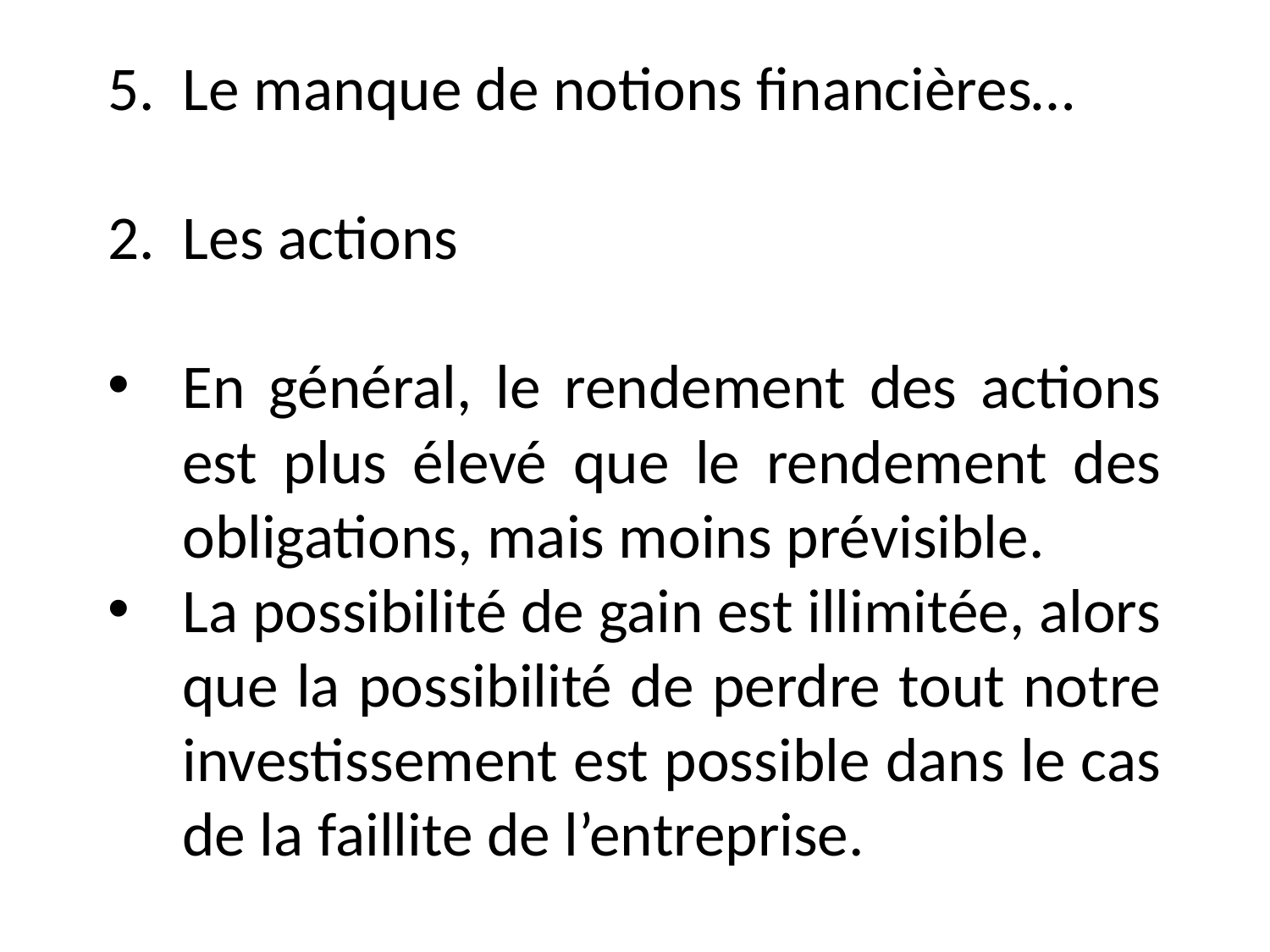

5.  Le manque de notions financières…

2.  Les actions

En général, le rendement des actions est plus élevé que le rendement des obligations, mais moins prévisible.
La possibilité de gain est illimitée, alors que la possibilité de perdre tout notre investissement est possible dans le cas de la faillite de l’entreprise.